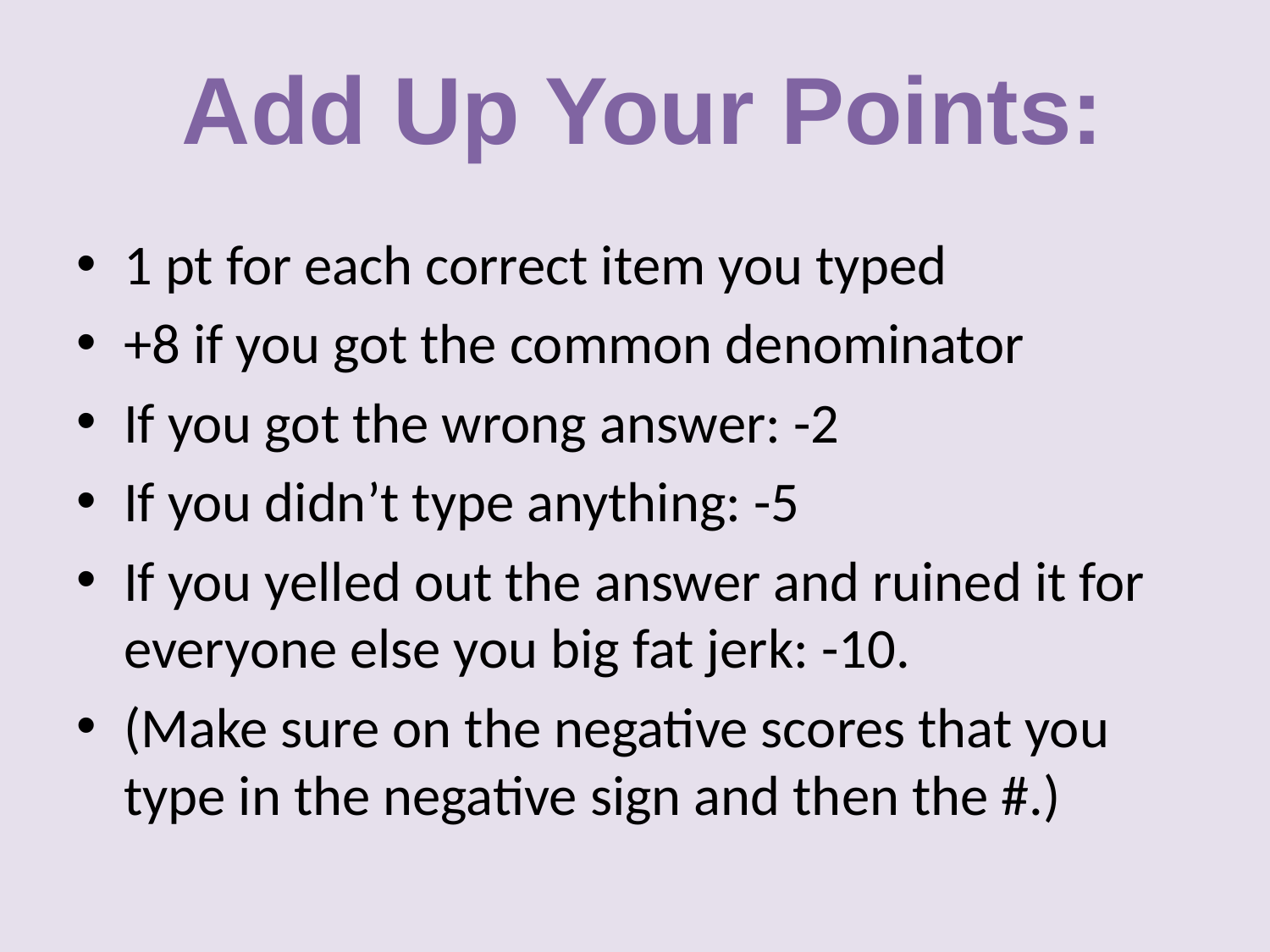

Add Up Your Points:
1 pt for each correct item you typed
+8 if you got the common denominator
If you got the wrong answer: -2
If you didn’t type anything: -5
If you yelled out the answer and ruined it for everyone else you big fat jerk: -10.
(Make sure on the negative scores that you type in the negative sign and then the #.)